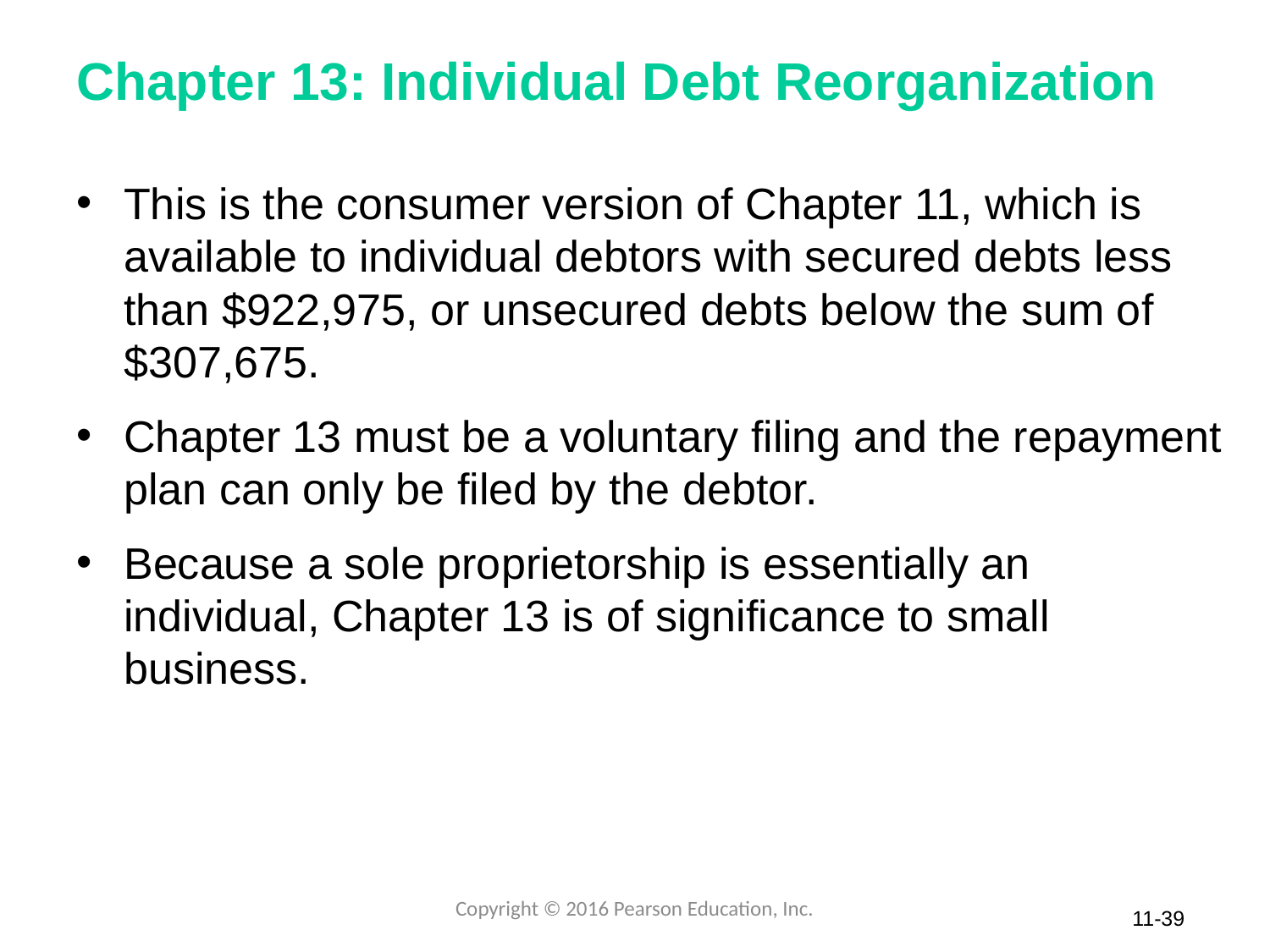

# Chapter 13: Individual Debt Reorganization
This is the consumer version of Chapter 11, which is available to individual debtors with secured debts less than $922,975, or unsecured debts below the sum of $307,675.

Chapter 13 must be a voluntary filing and the repayment plan can only be filed by the debtor.

Because a sole proprietorship is essentially an individual, Chapter 13 is of significance to small business.
Copyright © 2016 Pearson Education, Inc.